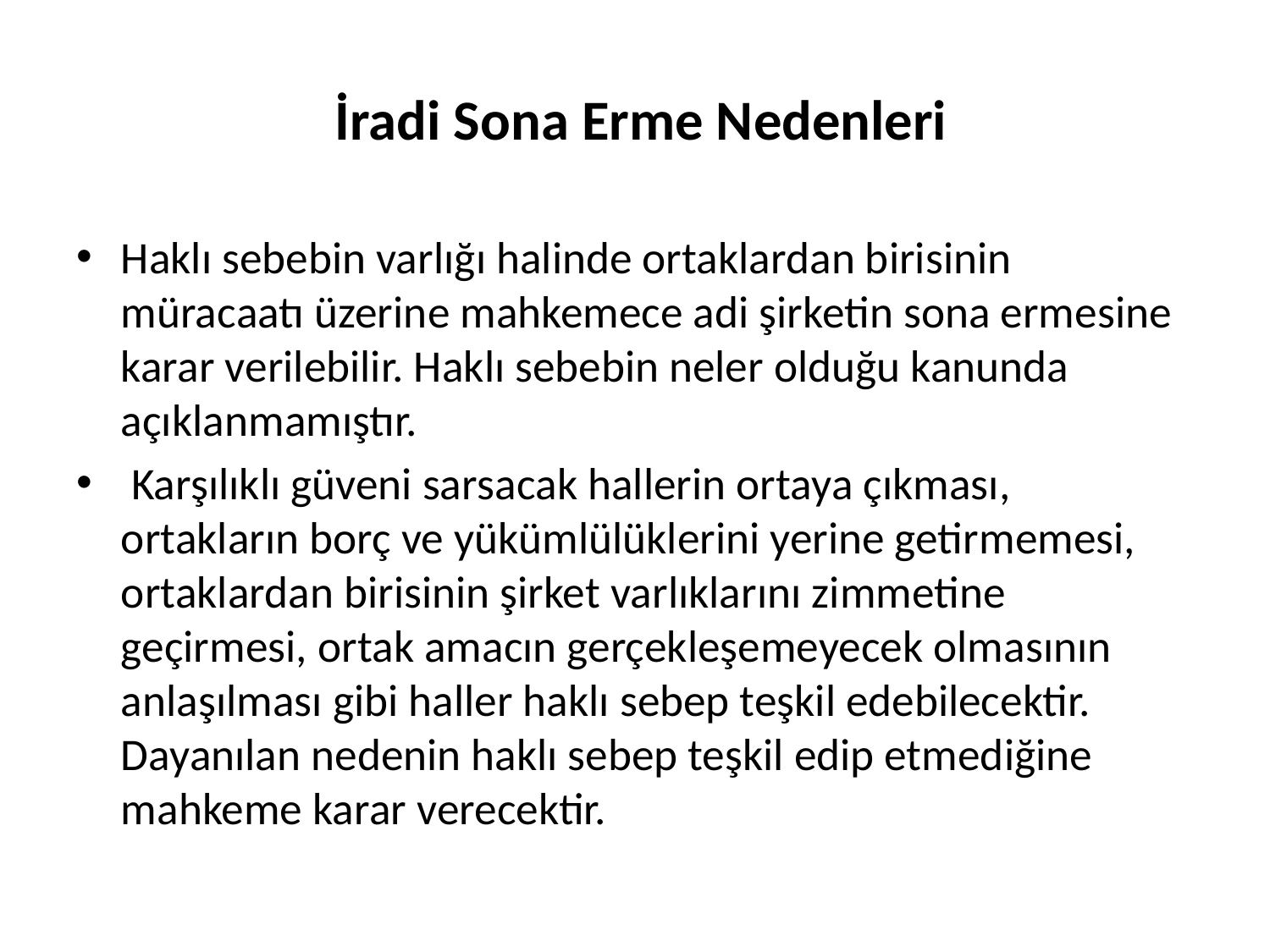

# İradi Sona Erme Nedenleri
Haklı sebebin varlığı halinde ortaklardan birisinin müracaatı üzerine mahkemece adi şirketin sona ermesine karar verilebilir. Haklı sebebin neler olduğu kanunda açıklanmamıştır.
 Karşılıklı güveni sarsacak hallerin ortaya çıkması, ortakların borç ve yükümlülüklerini yerine getirmemesi, ortaklardan birisinin şirket varlıklarını zimmetine geçirmesi, ortak amacın gerçekleşemeyecek olmasının anlaşılması gibi haller haklı sebep teşkil edebilecektir. Dayanılan nedenin haklı sebep teşkil edip etmediğine mahkeme karar verecektir.